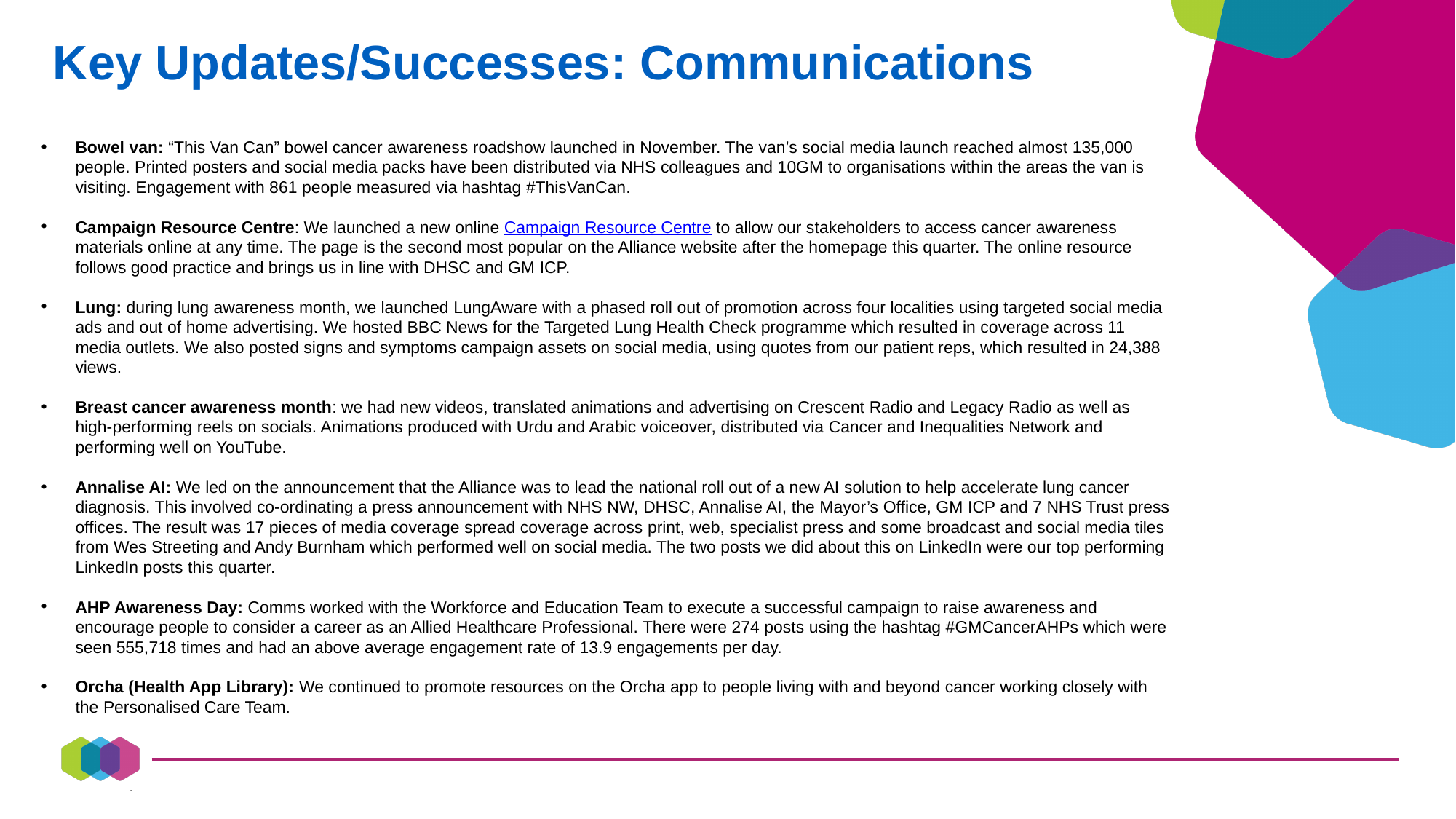

Key Updates/Successes: Communications
Bowel van: “This Van Can” bowel cancer awareness roadshow launched in November. The van’s social media launch reached almost 135,000 people. Printed posters and social media packs have been distributed via NHS colleagues and 10GM to organisations within the areas the van is visiting. Engagement with 861 people measured via hashtag #ThisVanCan.
Campaign Resource Centre: We launched a new online Campaign Resource Centre to allow our stakeholders to access cancer awareness materials online at any time. The page is the second most popular on the Alliance website after the homepage this quarter. The online resource follows good practice and brings us in line with DHSC and GM ICP.
Lung: during lung awareness month, we launched LungAware with a phased roll out of promotion across four localities using targeted social media ads and out of home advertising. We hosted BBC News for the Targeted Lung Health Check programme which resulted in coverage across 11 media outlets. We also posted signs and symptoms campaign assets on social media, using quotes from our patient reps, which resulted in 24,388 views.
Breast cancer awareness month: we had new videos, translated animations and advertising on Crescent Radio and Legacy Radio as well as high-performing reels on socials. Animations produced with Urdu and Arabic voiceover, distributed via Cancer and Inequalities Network and performing well on YouTube.
Annalise AI: We led on the announcement that the Alliance was to lead the national roll out of a new AI solution to help accelerate lung cancer diagnosis. This involved co-ordinating a press announcement with NHS NW, DHSC, Annalise AI, the Mayor’s Office, GM ICP and 7 NHS Trust press offices. The result was 17 pieces of media coverage spread coverage across print, web, specialist press and some broadcast and social media tiles from Wes Streeting and Andy Burnham which performed well on social media. The two posts we did about this on LinkedIn were our top performing LinkedIn posts this quarter.
AHP Awareness Day: Comms worked with the Workforce and Education Team to execute a successful campaign to raise awareness and encourage people to consider a career as an Allied Healthcare Professional. There were 274 posts using the hashtag #GMCancerAHPs which were seen 555,718 times and had an above average engagement rate of 13.9 engagements per day.
Orcha (Health App Library): We continued to promote resources on the Orcha app to people living with and beyond cancer working closely with the Personalised Care Team.